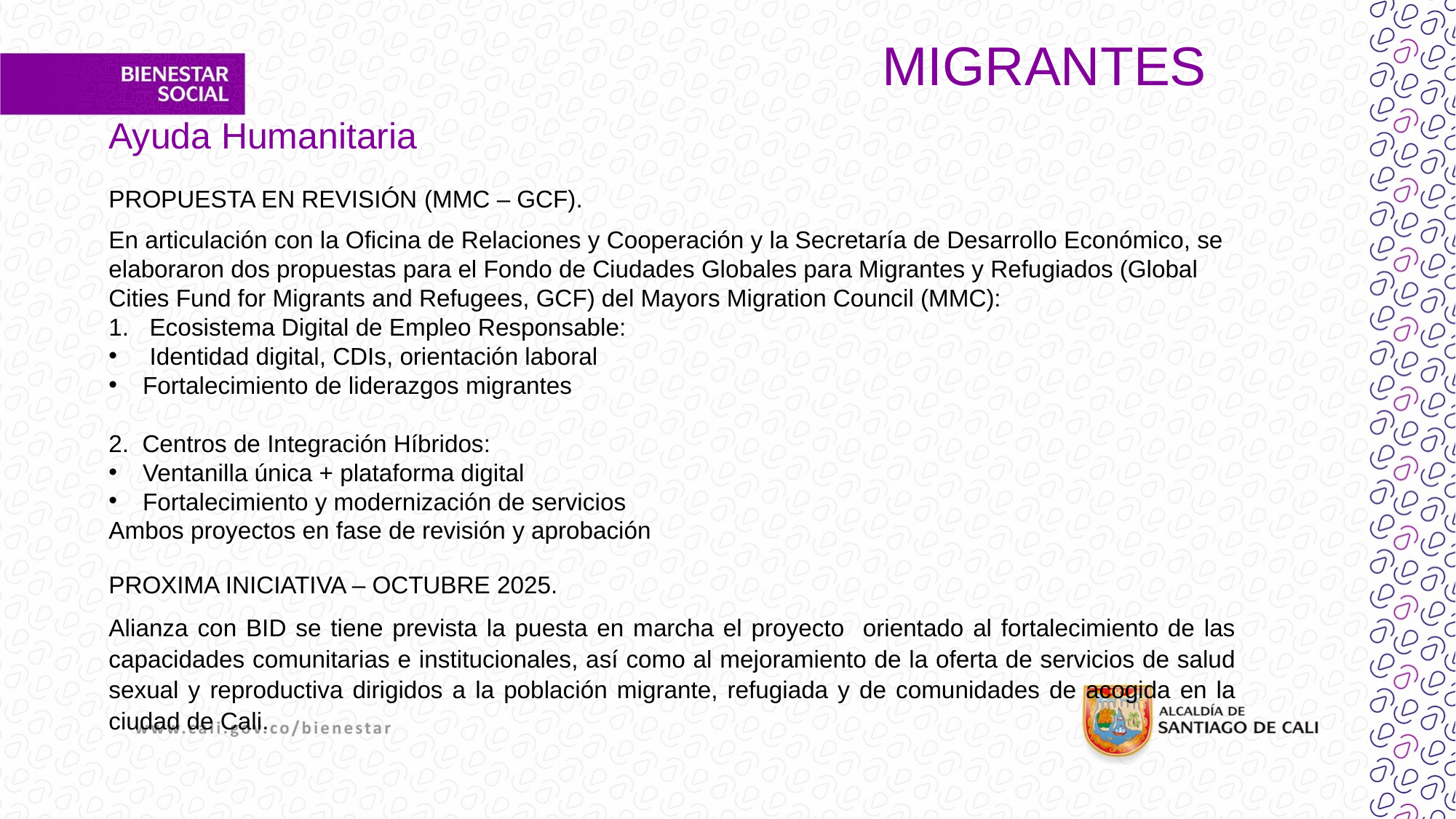

# MIGRANTES
Ayuda Humanitaria
PROPUESTA EN REVISIÓN (MMC – GCF).
En articulación con la Oficina de Relaciones y Cooperación y la Secretaría de Desarrollo Económico, se elaboraron dos propuestas para el Fondo de Ciudades Globales para Migrantes y Refugiados (Global Cities Fund for Migrants and Refugees, GCF) del Mayors Migration Council (MMC):
Ecosistema Digital de Empleo Responsable:
 Identidad digital, CDIs, orientación laboral
Fortalecimiento de liderazgos migrantes

2.  Centros de Integración Híbridos:
Ventanilla única + plataforma digital
Fortalecimiento y modernización de servicios
Ambos proyectos en fase de revisión y aprobación
PROXIMA INICIATIVA – OCTUBRE 2025.
Alianza con BID se tiene prevista la puesta en marcha el proyecto  orientado al fortalecimiento de las capacidades comunitarias e institucionales, así como al mejoramiento de la oferta de servicios de salud sexual y reproductiva dirigidos a la población migrante, refugiada y de comunidades de acogida en la ciudad de Cali.